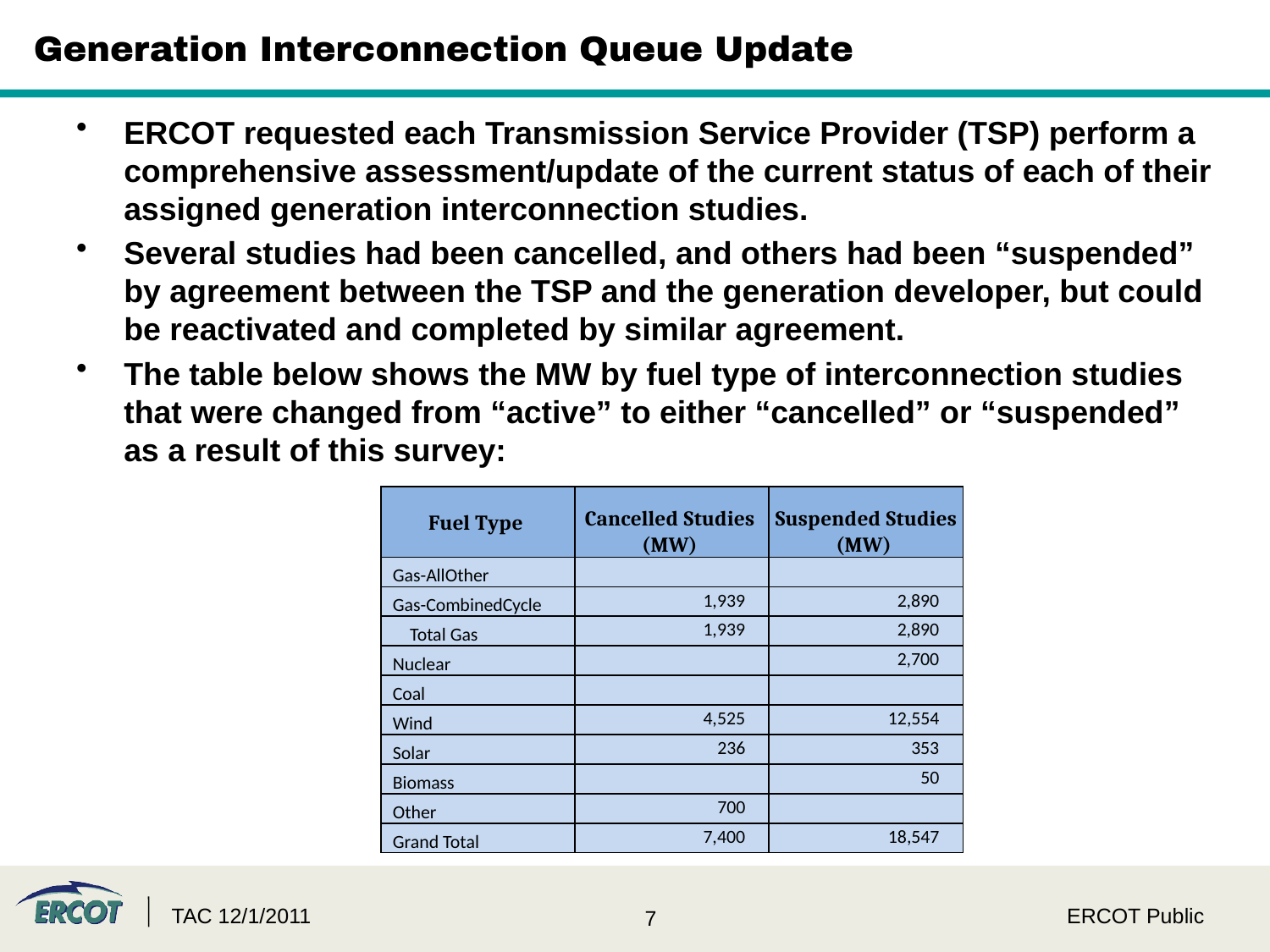

# Generation Interconnection Queue Update
ERCOT requested each Transmission Service Provider (TSP) perform a comprehensive assessment/update of the current status of each of their assigned generation interconnection studies.
Several studies had been cancelled, and others had been “suspended” by agreement between the TSP and the generation developer, but could be reactivated and completed by similar agreement.
The table below shows the MW by fuel type of interconnection studies that were changed from “active” to either “cancelled” or “suspended” as a result of this survey:
| Fuel Type | Cancelled Studies | Suspended Studies |
| --- | --- | --- |
|  | (MW) | (MW) |
| Gas-AllOther |  |  |
| Gas-CombinedCycle | 1,939 | 2,890 |
| Total Gas | 1,939 | 2,890 |
| Nuclear |  | 2,700 |
| Coal |  |  |
| Wind | 4,525 | 12,554 |
| Solar | 236 | 353 |
| Biomass |  | 50 |
| Other | 700 |  |
| Grand Total | 7,400 | 18,547 |
TAC 12/1/2011
ERCOT Public